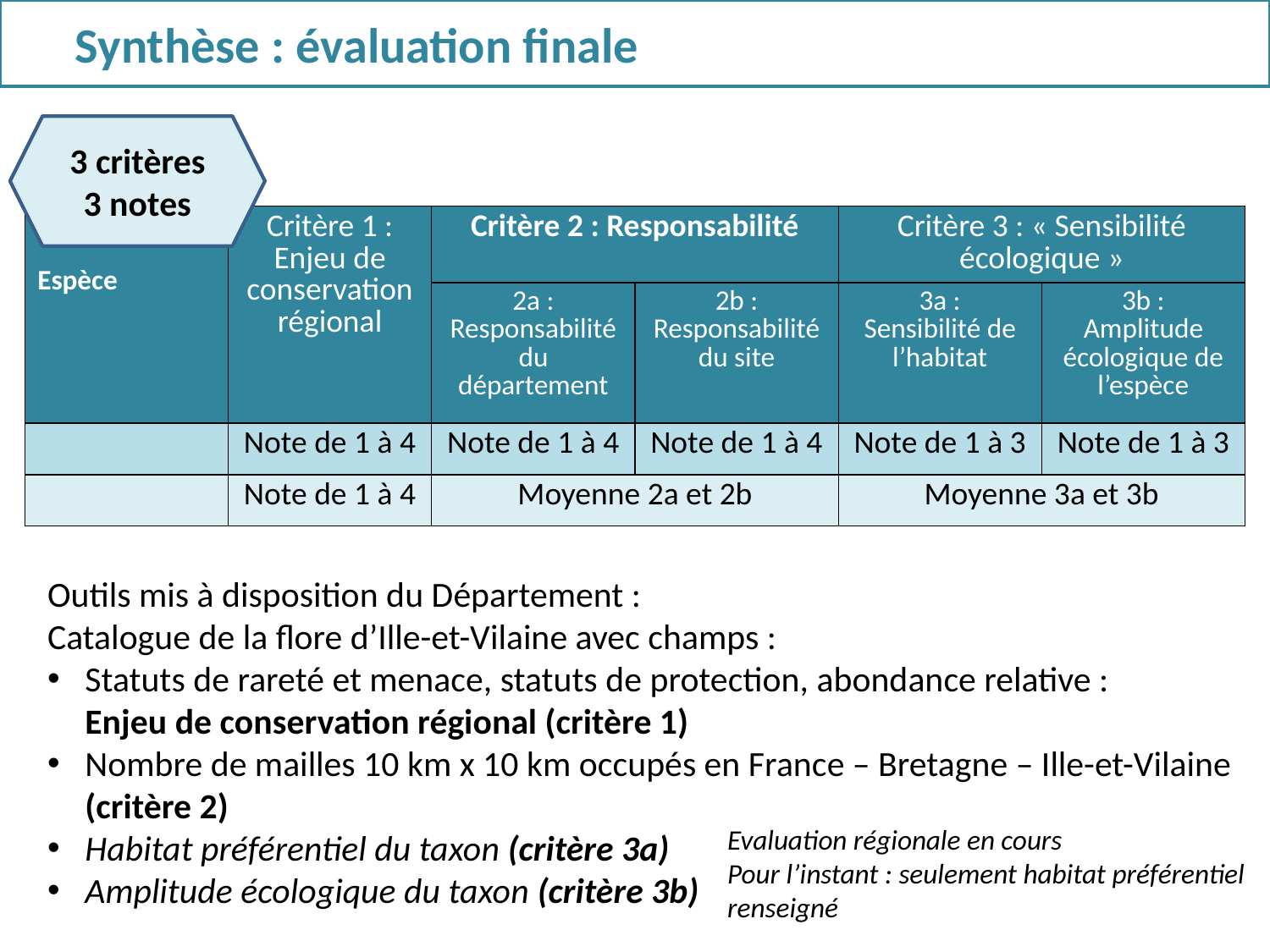

# Synthèse : évaluation finale

3 critères
3 notes
| Espèce | Critère 1 : Enjeu de conservation régional | Critère 2 : Responsabilité |  | Critère 3 : « Sensibilité écologique » |  |
| --- | --- | --- | --- | --- | --- |
|  |  | 2a : Responsabilité du département | 2b : Responsabilité du site | 3a : Sensibilité de l’habitat | 3b : Amplitude écologique de l’espèce |
|  | Note de 1 à 4 | Note de 1 à 4 | Note de 1 à 4 | Note de 1 à 3 | Note de 1 à 3 |
|  | Note de 1 à 4 | Moyenne 2a et 2b |  | Moyenne 3a et 3b |  |
Outils mis à disposition du Département :
Catalogue de la flore d’Ille-et-Vilaine avec champs :
Statuts de rareté et menace, statuts de protection, abondance relative :
	Enjeu de conservation régional (critère 1)
Nombre de mailles 10 km x 10 km occupés en France – Bretagne – Ille-et-Vilaine (critère 2)
Habitat préférentiel du taxon (critère 3a)
Amplitude écologique du taxon (critère 3b)
Evaluation régionale en cours
Pour l’instant : seulement habitat préférentiel renseigné